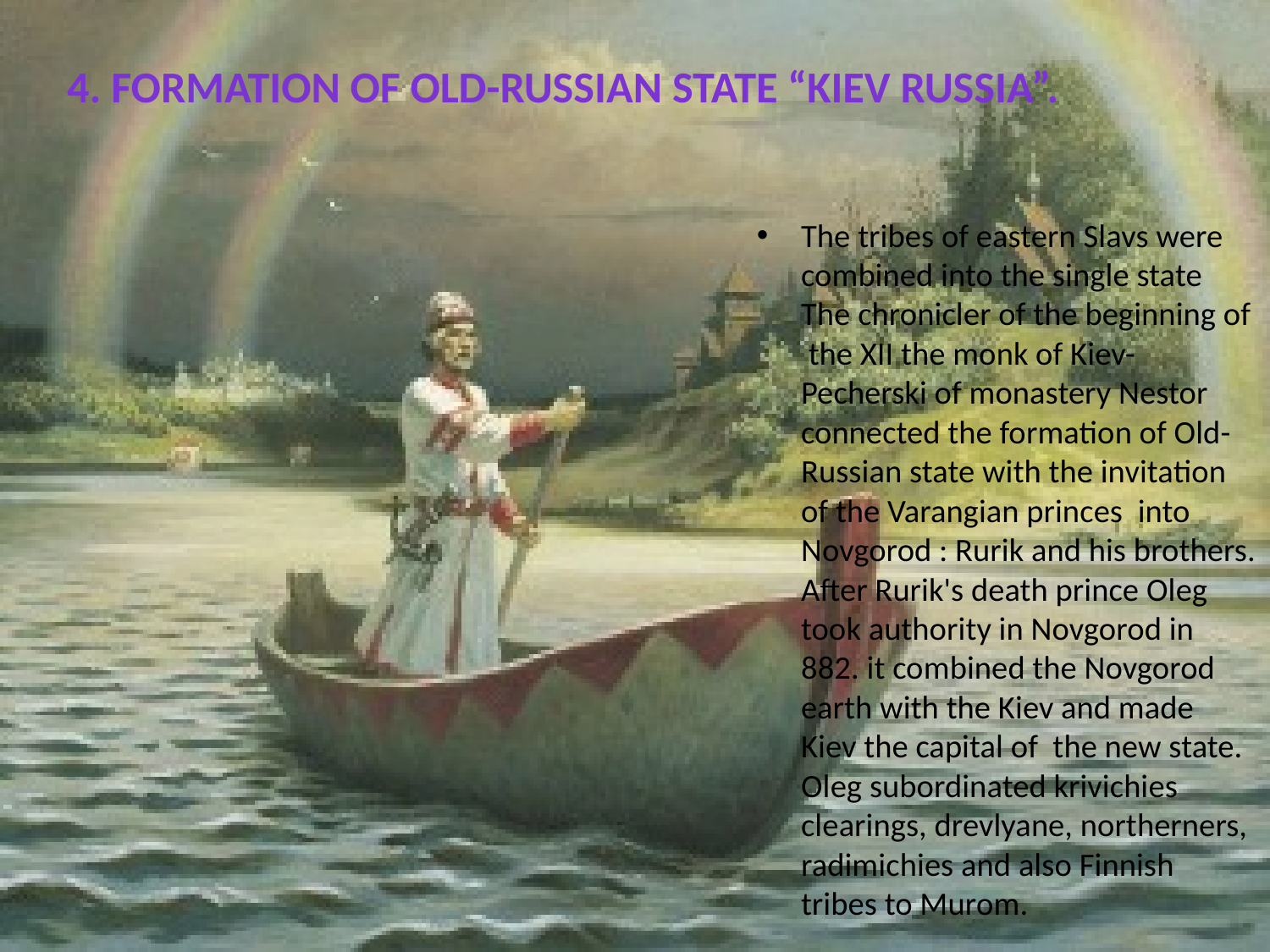

# 4. Formation of Old-Russian state “Kiev Russia”.
The tribes of eastern Slavs were combined into the single state The chronicler of the beginning of  the XII the monk of Kiev- Pecherski of monastery Nestor connected the formation of Old-Russian state with the invitation of the Varangian princes  into Novgorod : Rurik and his brothers. After Rurik's death prince Oleg took authority in Novgorod in 882. it combined the Novgorod earth with the Kiev and made Kiev the capital of  the new state. Oleg subordinated krivichies clearings, drevlyane, northerners, radimichies and also Finnish tribes to Murom.